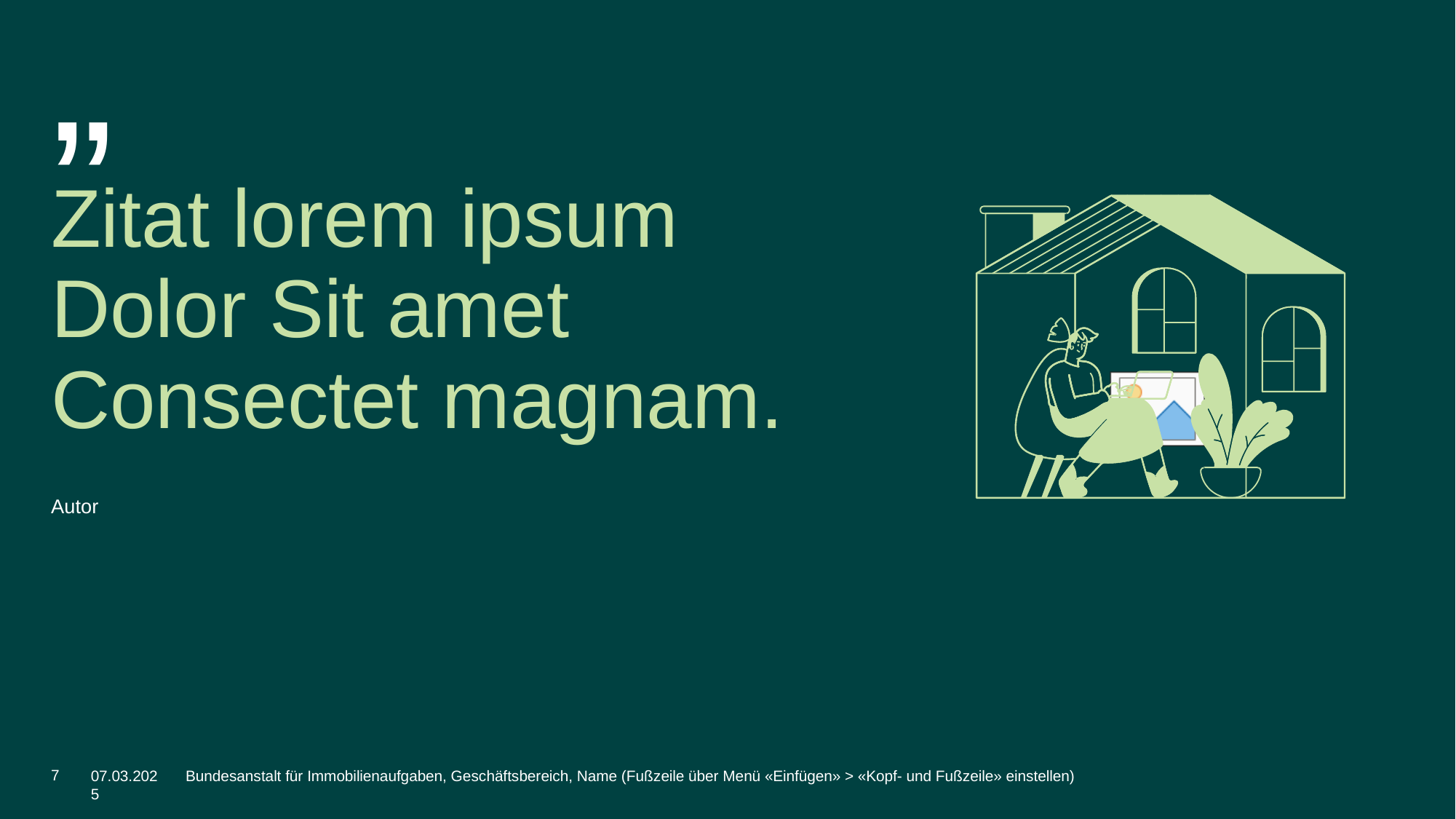

„

# Zitat lorem ipsum Dolor Sit amet Consectet magnam.

Autor
7
07.03.2025
Bundesanstalt für Immobilienaufgaben, Geschäftsbereich, Name (Fußzeile über Menü «Einfügen» > «Kopf- und Fußzeile» einstellen)